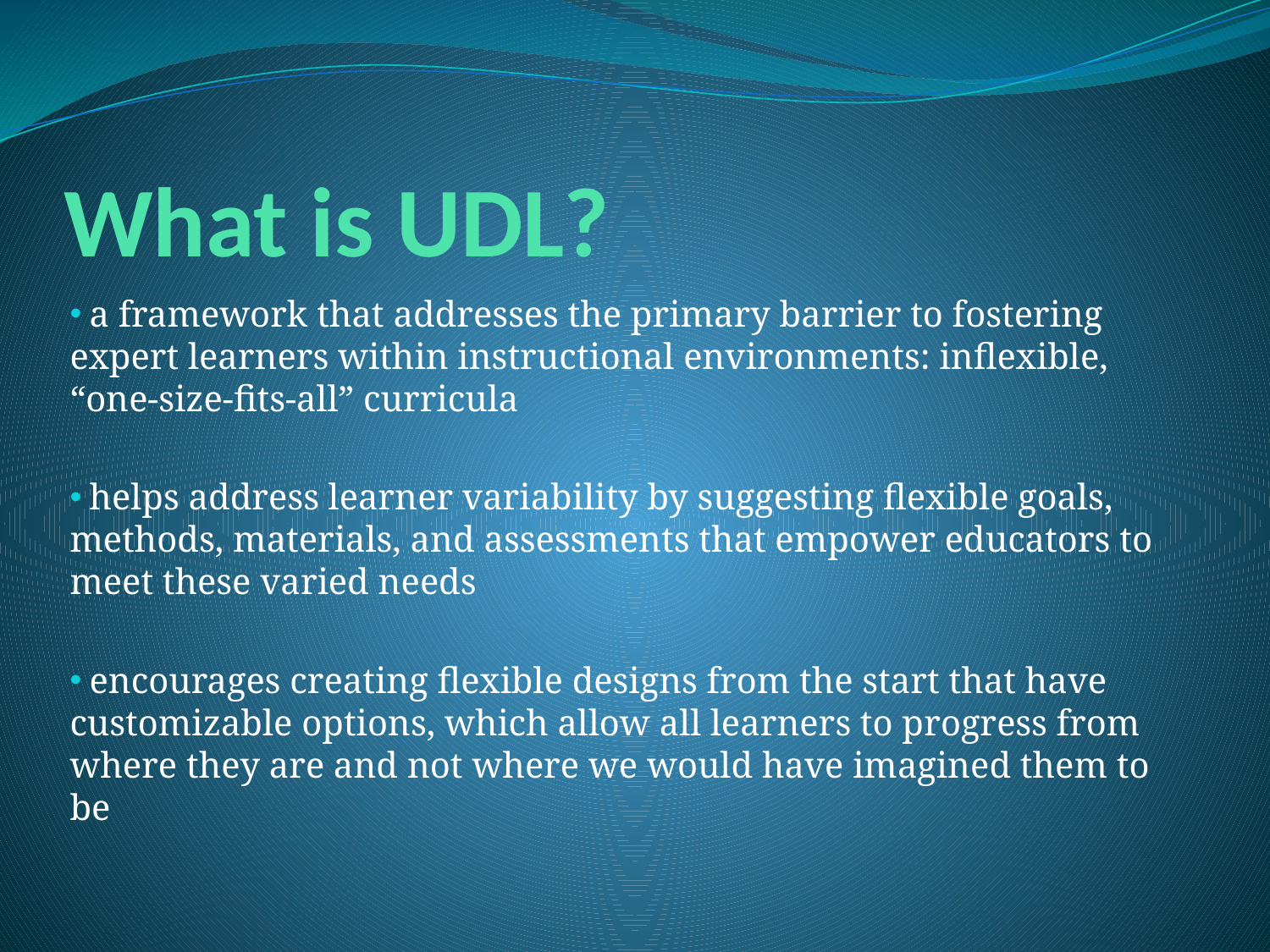

# What is UDL?
 a framework that addresses the primary barrier to fostering   expert learners within instructional environments: inflexible, “one-size-fits-all” curricula

 helps address learner variability by suggesting flexible goals, methods, materials, and assessments that empower educators to meet these varied needs

 encourages creating flexible designs from the start that have customizable options, which allow all learners to progress from where they are and not where we would have imagined them to be